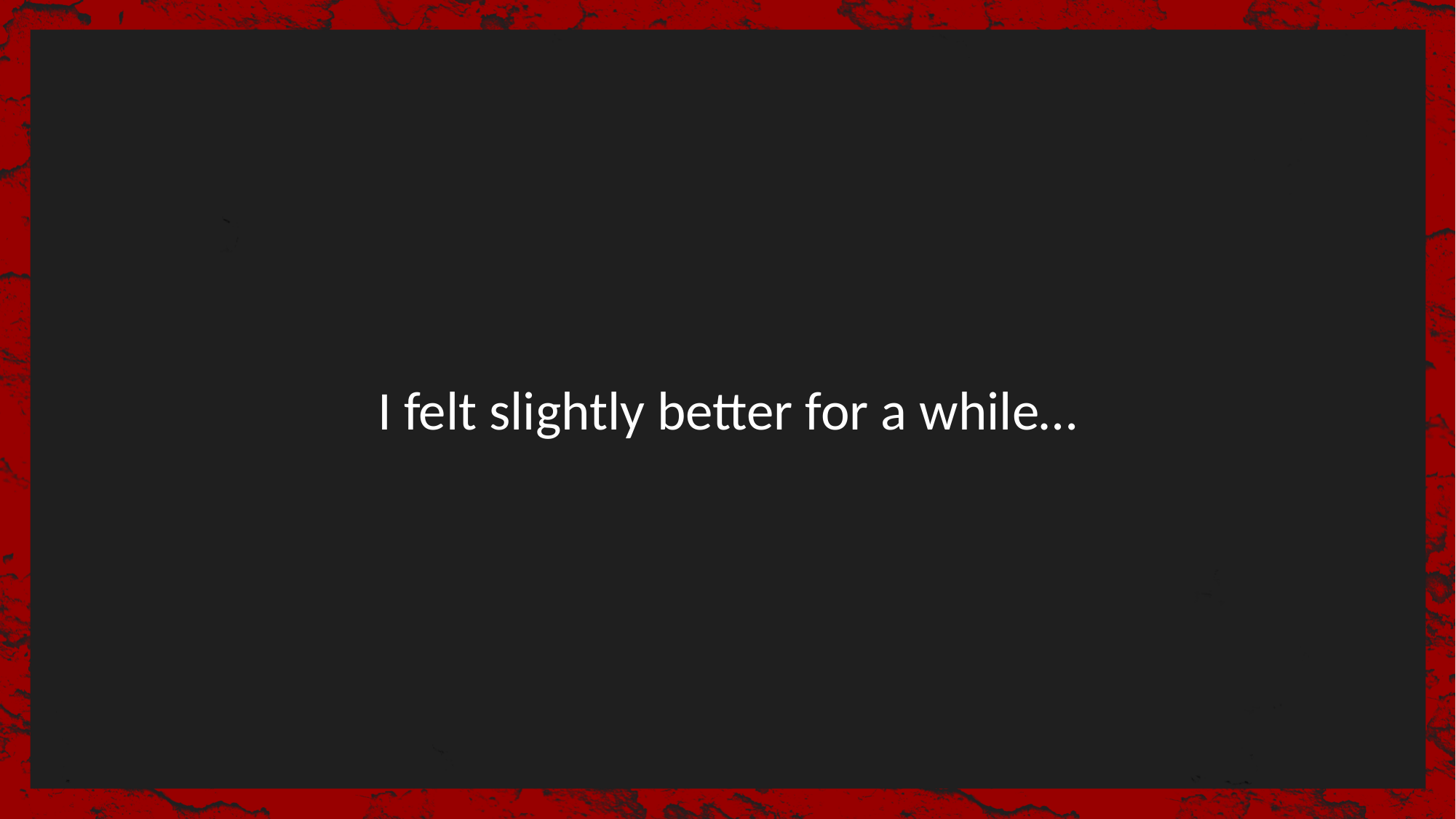

I felt slightly better for a while…